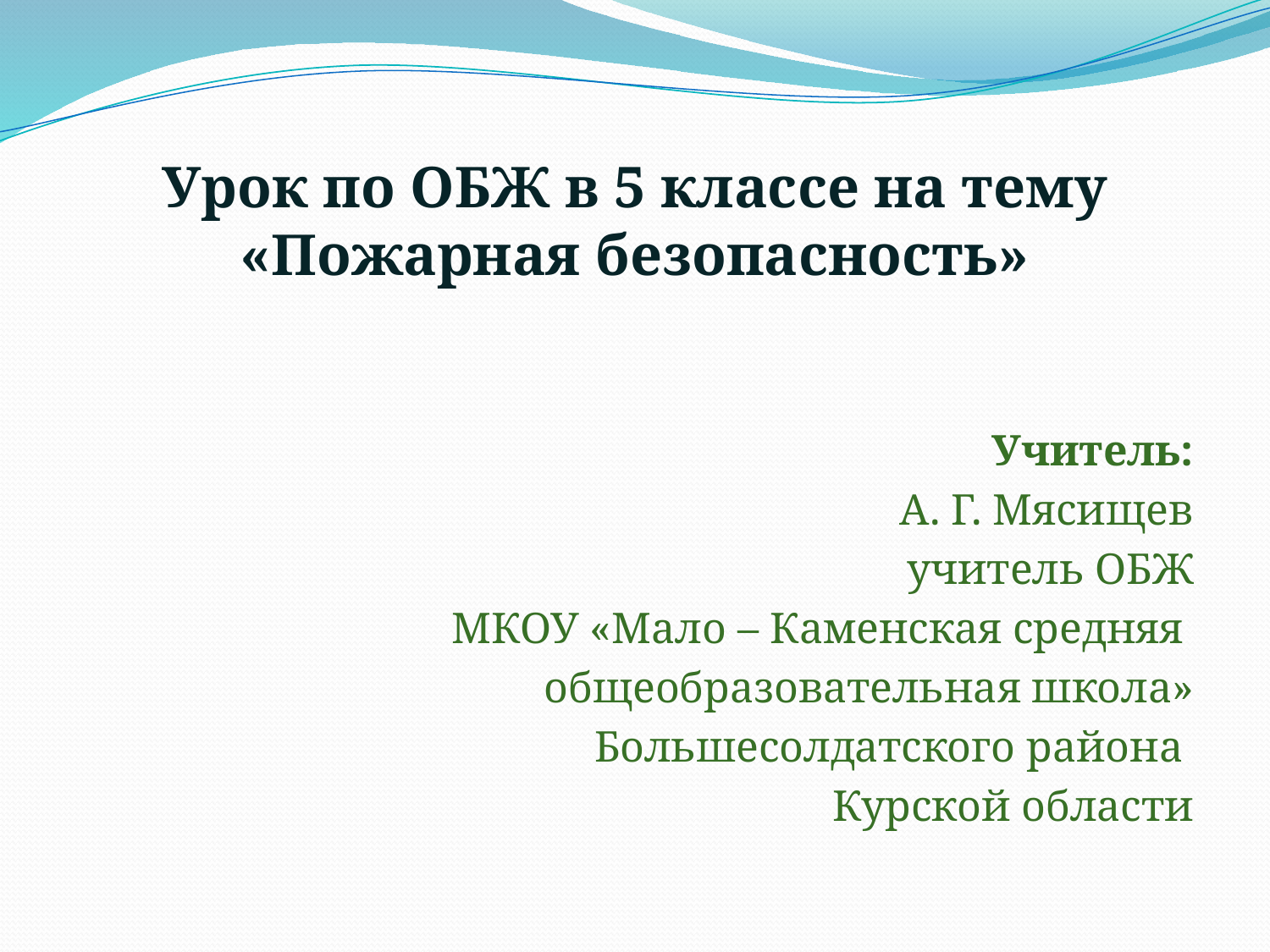

Урок по ОБЖ в 5 классе на тему «Пожарная безопасность»

Учитель:
А. Г. Мясищев
учитель ОБЖ
МКОУ «Мало – Каменская средняя
общеобразовательная школа»
Большесолдатского района
Курской области